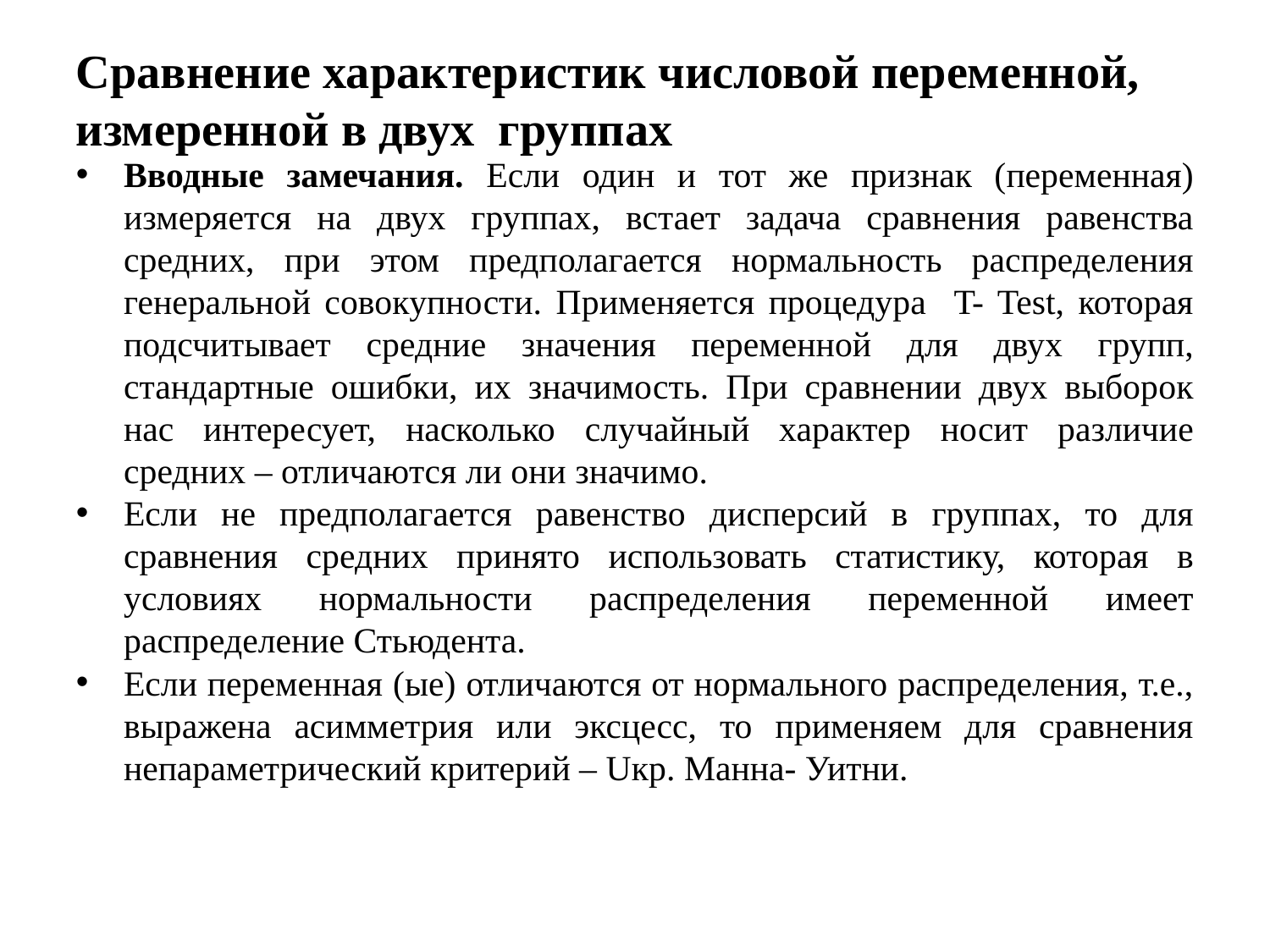

Сравнение характеристик числовой переменной, измеренной в двух  группах

Вводные замечания. Если один и тот же признак (переменная) измеряется на двух группах, встает задача сравнения равенства средних, при этом предполагается нормальность распределения генеральной совокупности. Применяется процедура  T- Test, которая подсчитывает средние значения переменной для двух групп, стандартные ошибки, их значимость. При сравнении двух выборок нас интересует, насколько случайный характер носит различие средних – отличаются ли они значимо.
Если не предполагается равенство дисперсий в группах, то для сравнения средних принято использовать статистику, которая в условиях нормальности распределения переменной имеет распределение Стьюдента.
Если переменная (ые) отличаются от нормального распределения, т.е., выражена асимметрия или эксцесс, то применяем для сравнения непараметрический критерий – Uкр. Манна- Уитни.